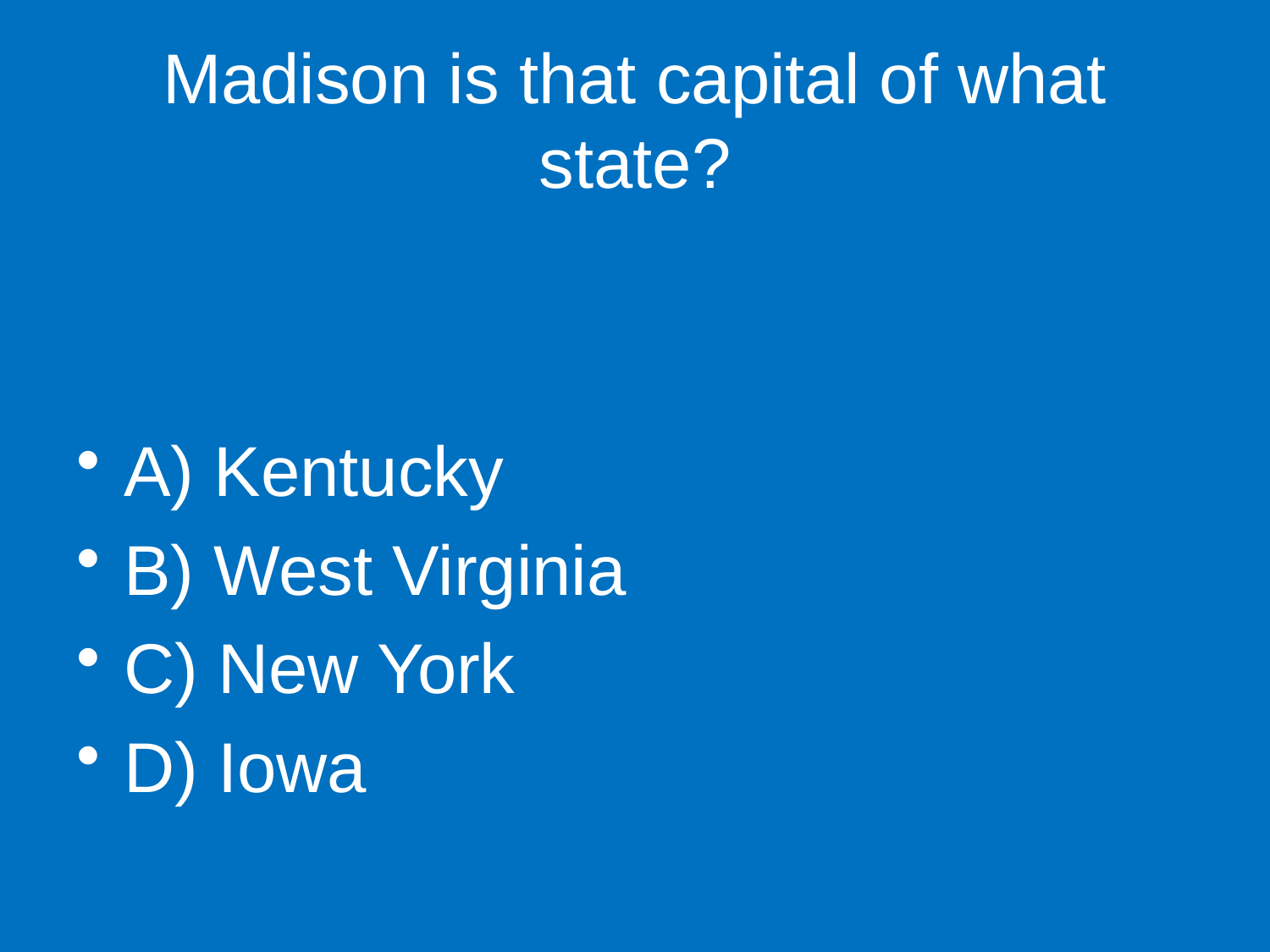

# Madison is that capital of what state?

A) Kentucky
B) West Virginia
C) New York
D) Iowa